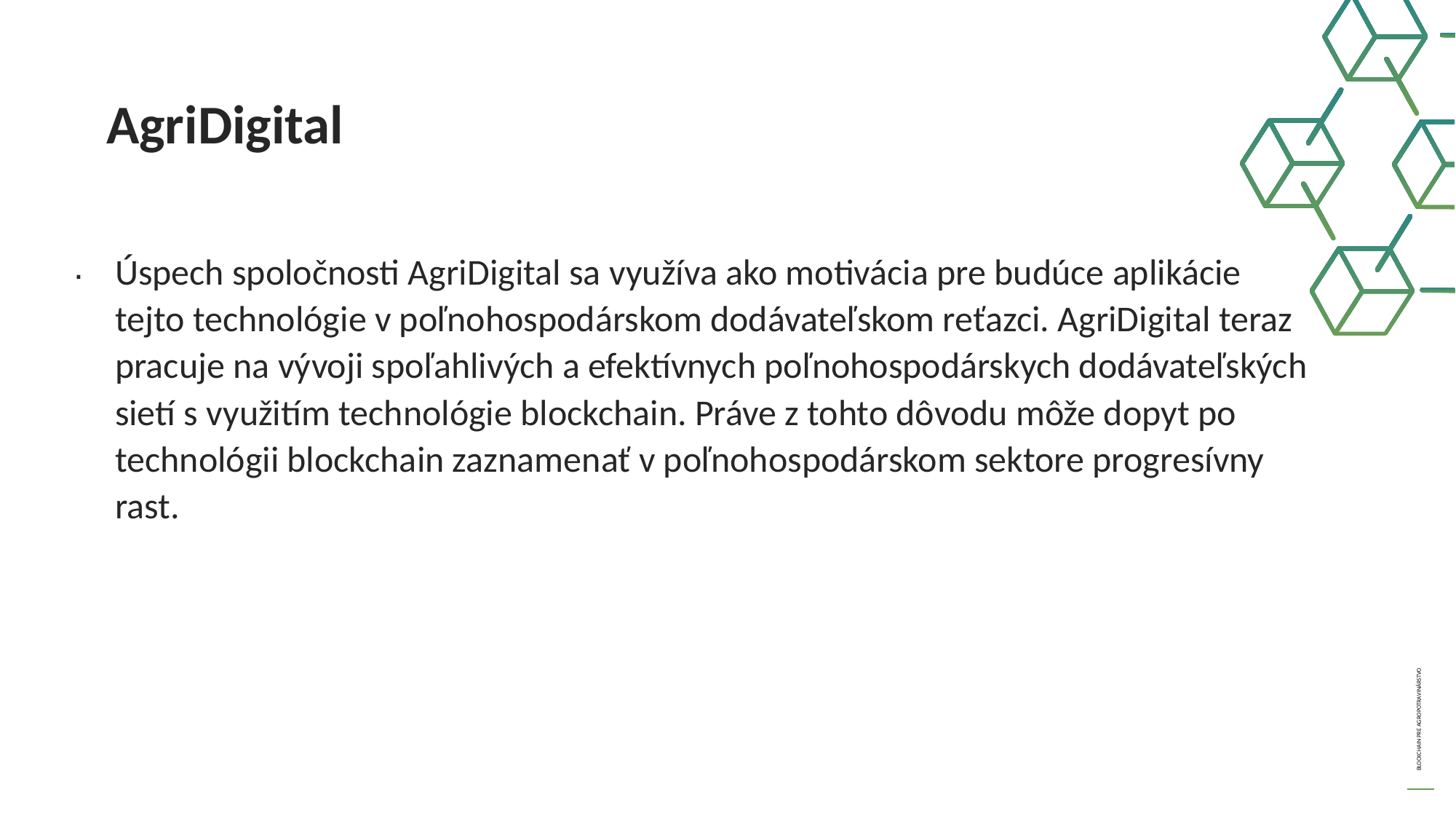

AgriDigital
Úspech spoločnosti AgriDigital sa využíva ako motivácia pre budúce aplikácie tejto technológie v poľnohospodárskom dodávateľskom reťazci. AgriDigital teraz pracuje na vývoji spoľahlivých a efektívnych poľnohospodárskych dodávateľských sietí s využitím technológie blockchain. Práve z tohto dôvodu môže dopyt po technológii blockchain zaznamenať v poľnohospodárskom sektore progresívny rast.